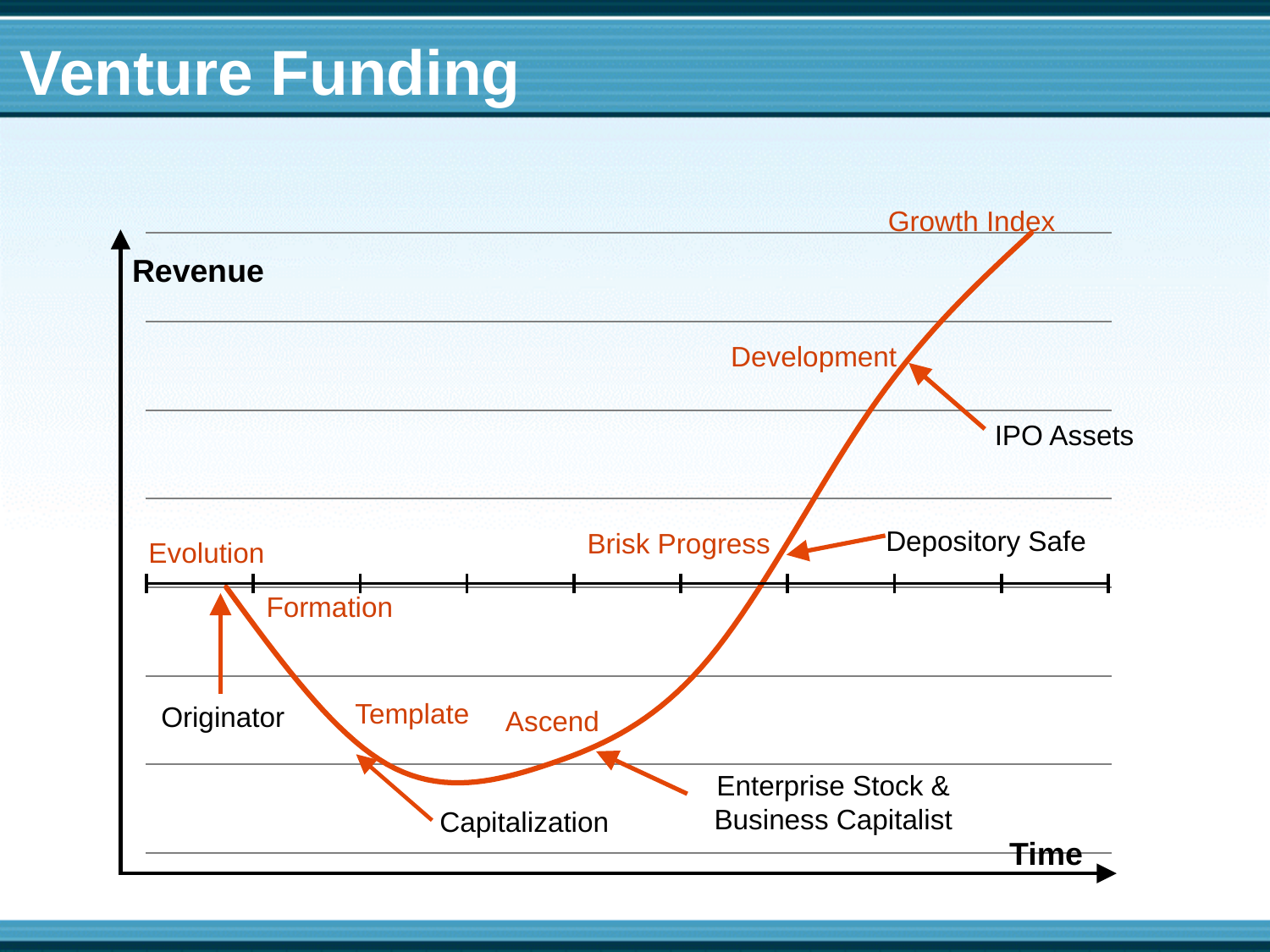

Venture Funding
Growth Index

### Chart

| Category | Series 1 | Series 2 | Series 3 |
|---|---|---|---|
| Category 1 | 3.0 | None | None |
| Category 2 | 1.0 | None | None |
| Category 3 | 1.0 | None | None |
| Category 4 | 2.2 | None | None |
| Category 5 | 5.0 | None | None |
| Category 6 | 7.0 | None | None |
Revenue
Development
IPO Assets
Depository Safe
Brisk Progress
Evolution
Formation
Template
Originator
Ascend
Enterprise Stock & Business Capitalist
Capitalization
Time